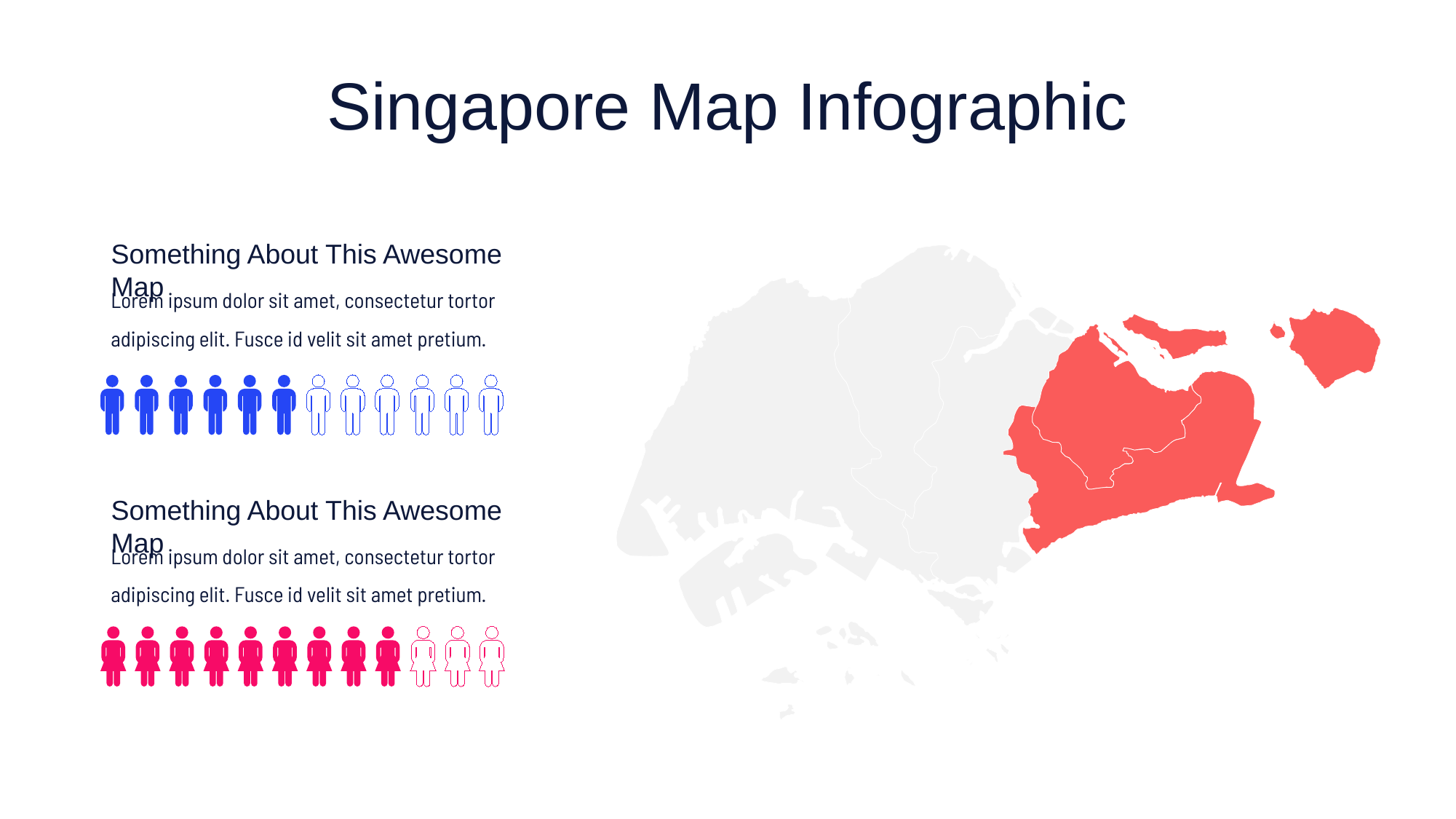

Singapore Map Infographic
Something About This Awesome Map
Lorem ipsum dolor sit amet, consectetur tortor adipiscing elit. Fusce id velit sit amet pretium.

Something About This Awesome Map
Lorem ipsum dolor sit amet, consectetur tortor adipiscing elit. Fusce id velit sit amet pretium.